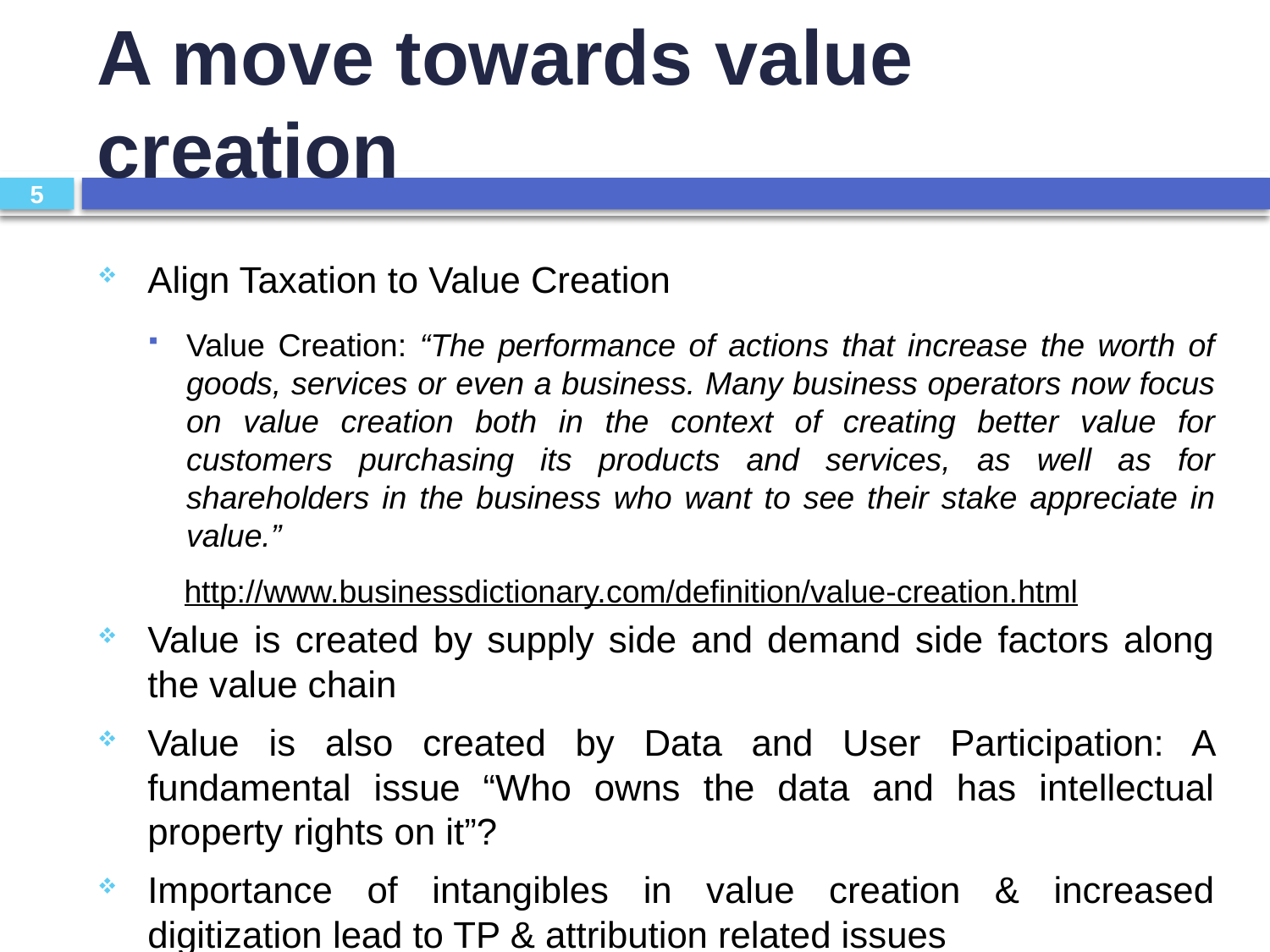

# A move towards value creation
5
Align Taxation to Value Creation
Value Creation: “The performance of actions that increase the worth of goods, services or even a business. Many business operators now focus on value creation both in the context of creating better value for customers purchasing its products and services, as well as for shareholders in the business who want to see their stake appreciate in value.”
http://www.businessdictionary.com/definition/value-creation.html
Value is created by supply side and demand side factors along the value chain
Value is also created by Data and User Participation: A fundamental issue “Who owns the data and has intellectual property rights on it”?
Importance of intangibles in value creation & increased digitization lead to TP & attribution related issues